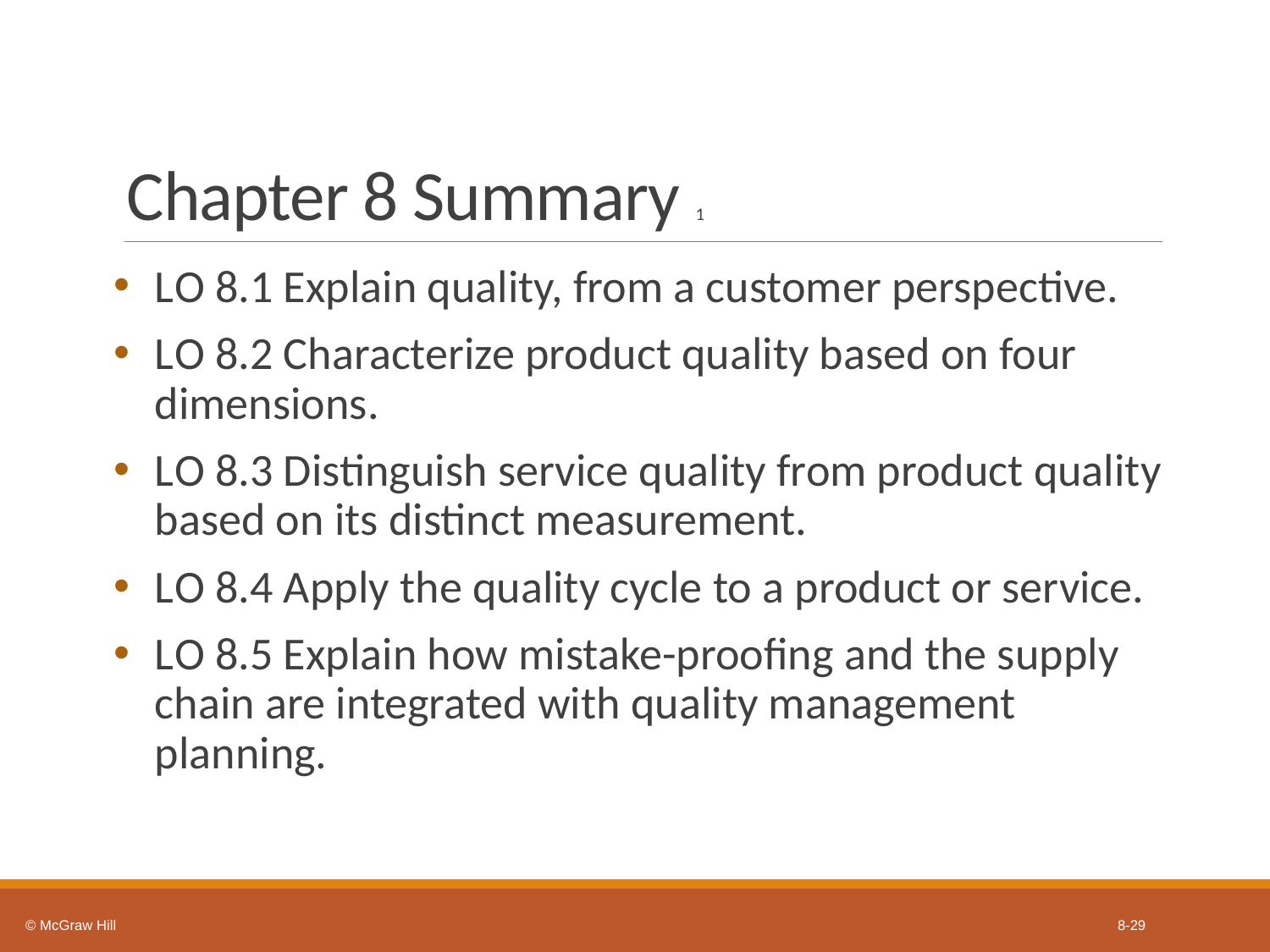

# Chapter 8 Summary 1
L O 8.1 Explain quality, from a customer perspective.
L O 8.2 Characterize product quality based on four dimensions.
L O 8.3 Distinguish service quality from product quality based on its distinct measurement.
L O 8.4 Apply the quality cycle to a product or service.
L O 8.5 Explain how mistake-proofing and the supply chain are integrated with quality management planning.